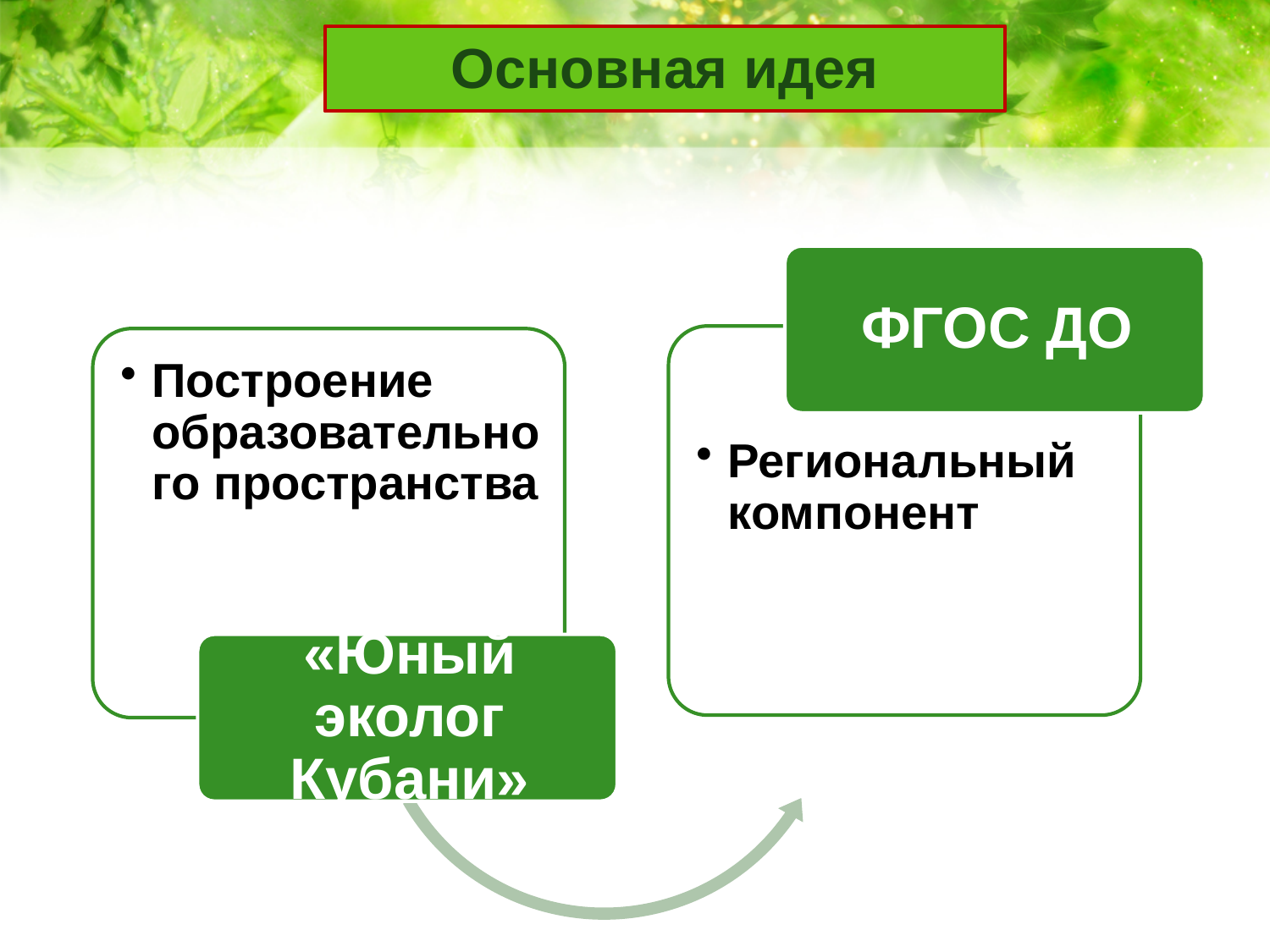

Основная идея
Построение образовательного пространства
«Юный эколог Кубани»
Региональный компонент
ФГОС ДО